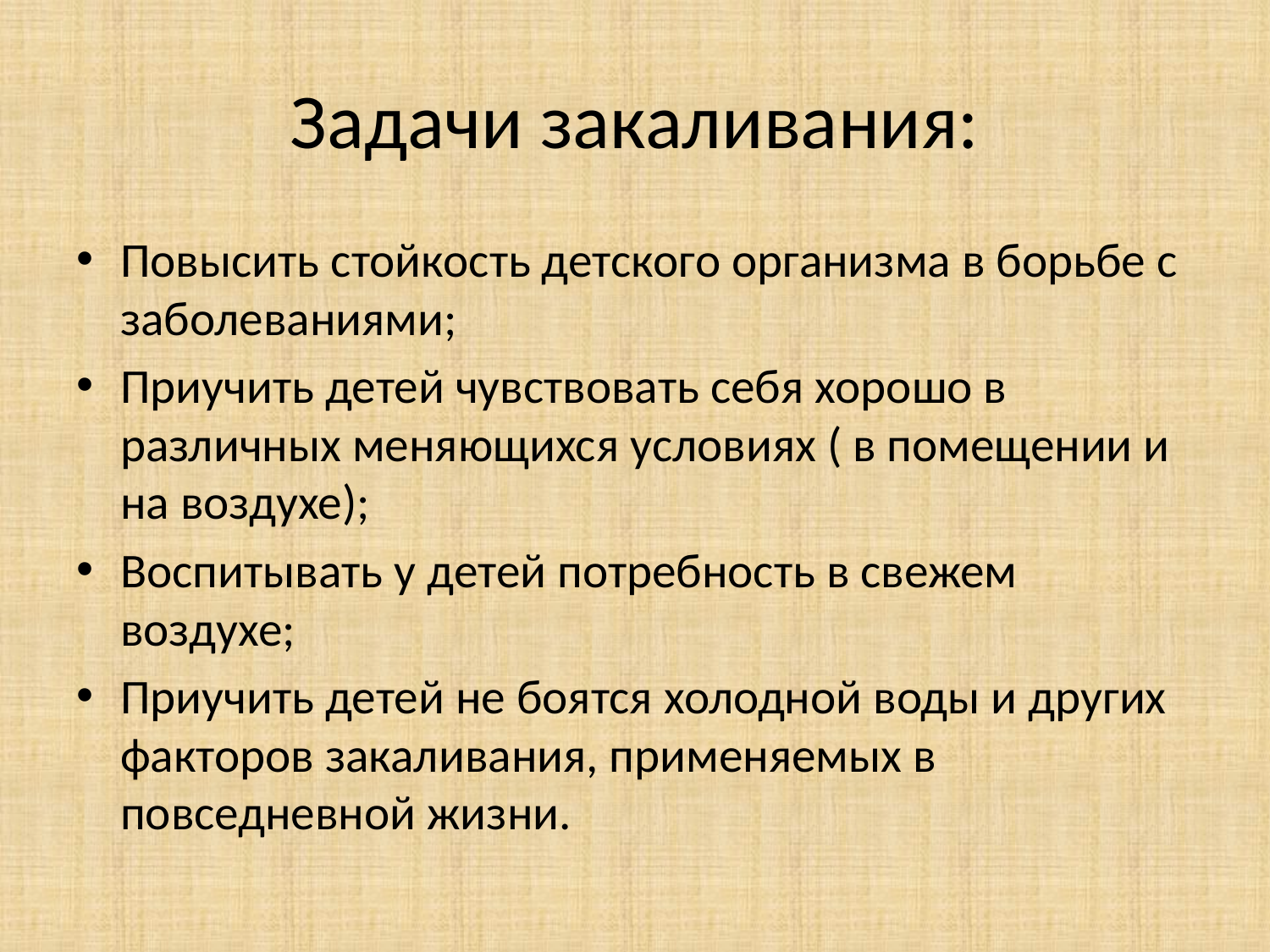

# Задачи закаливания:
Повысить стойкость детского организма в борьбе с заболеваниями;
Приучить детей чувствовать себя хорошо в различных меняющихся условиях ( в помещении и на воздухе);
Воспитывать у детей потребность в свежем воздухе;
Приучить детей не боятся холодной воды и других факторов закаливания, применяемых в повседневной жизни.